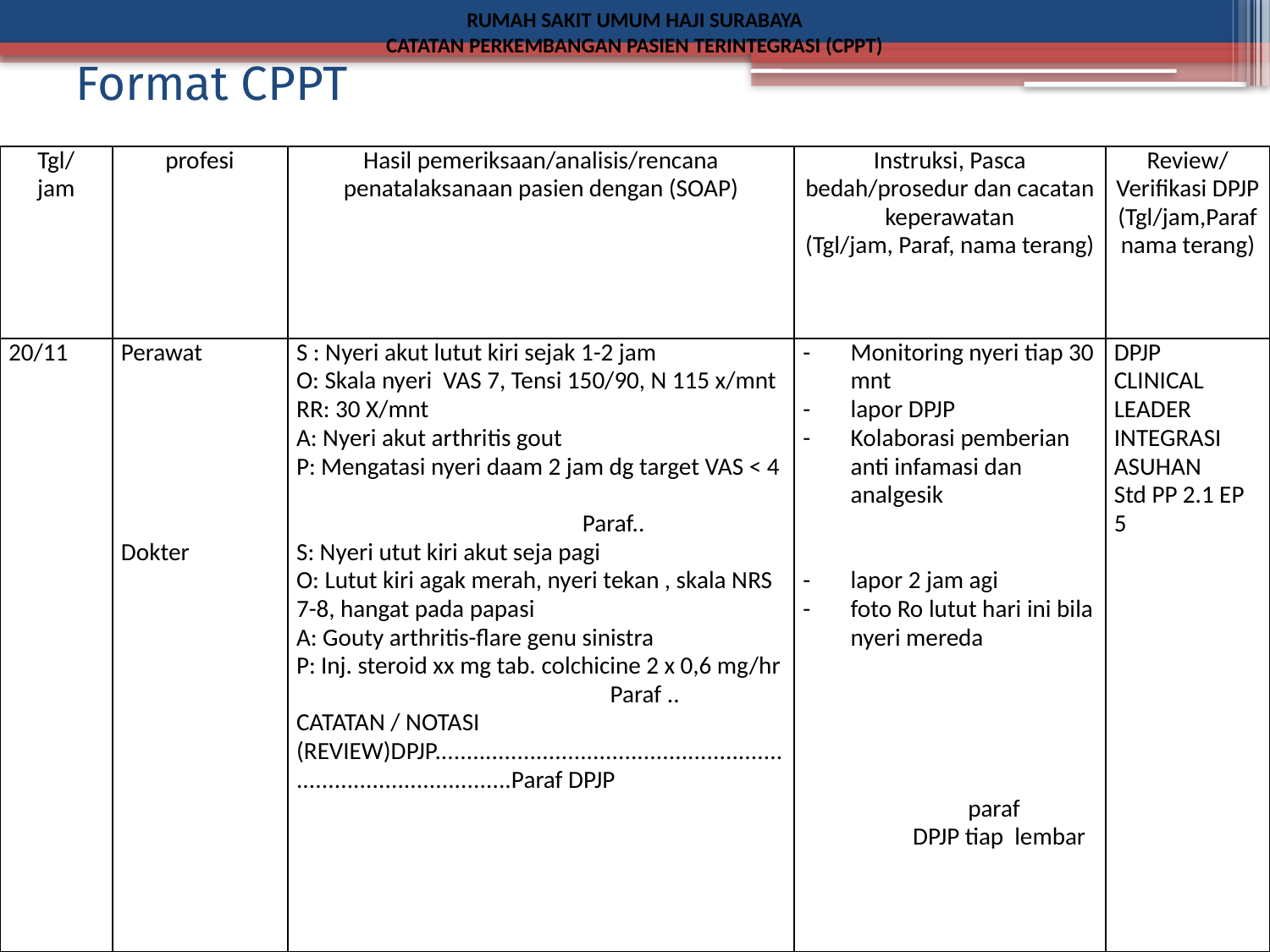

RUMAH SAKIT UMUM HAJI SURABAYA
CATATAN PERKEMBANGAN PASIEN TERINTEGRASI (CPPT)
# Format CPPT
| Tgl/ jam | profesi | Hasil pemeriksaan/analisis/rencana penatalaksanaan pasien dengan (SOAP) | Instruksi, Pasca bedah/prosedur dan cacatan keperawatan (Tgl/jam, Paraf, nama terang) | Review/ Verifikasi DPJP (Tgl/jam,Paraf nama terang) |
| --- | --- | --- | --- | --- |
| 20/11 | Perawat Dokter | S : Nyeri akut lutut kiri sejak 1-2 jam O: Skala nyeri VAS 7, Tensi 150/90, N 115 x/mnt RR: 30 X/mnt A: Nyeri akut arthritis gout P: Mengatasi nyeri daam 2 jam dg target VAS < 4 Paraf.. S: Nyeri utut kiri akut seja pagi O: Lutut kiri agak merah, nyeri tekan , skala NRS 7-8, hangat pada papasi A: Gouty arthritis-flare genu sinistra P: Inj. steroid xx mg tab. colchicine 2 x 0,6 mg/hr Paraf .. CATATAN / NOTASI (REVIEW)DPJP.........................................................................................Paraf DPJP | Monitoring nyeri tiap 30 mnt lapor DPJP Kolaborasi pemberian anti infamasi dan analgesik lapor 2 jam agi foto Ro lutut hari ini bila nyeri mereda paraf DPJP tiap lembar | DPJP CLINICAL LEADER INTEGRASI ASUHAN Std PP 2.1 EP 5 |